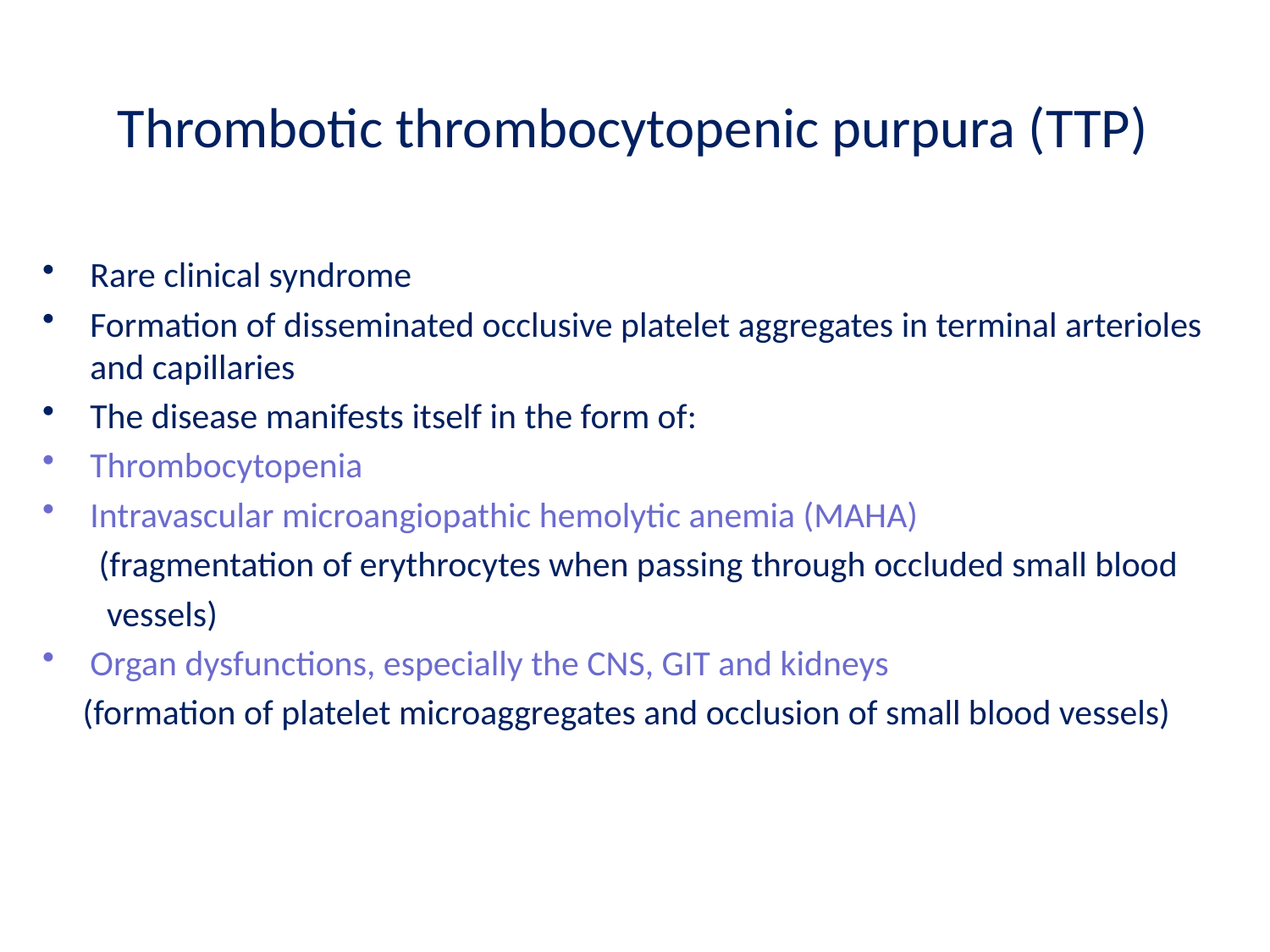

# Thrombotic thrombocytopenic purpura (TTP)
Rare clinical syndrome
Formation of disseminated occlusive platelet aggregates in terminal arterioles and capillaries
The disease manifests itself in the form of:
Thrombocytopenia
Intravascular microangiopathic hemolytic anemia (MAHA)
       (fragmentation of erythrocytes when passing through occluded small blood
        vessels)
Organ dysfunctions, especially the CNS, GIT and kidneys
     (formation of platelet microaggregates and occlusion of small blood vessels)